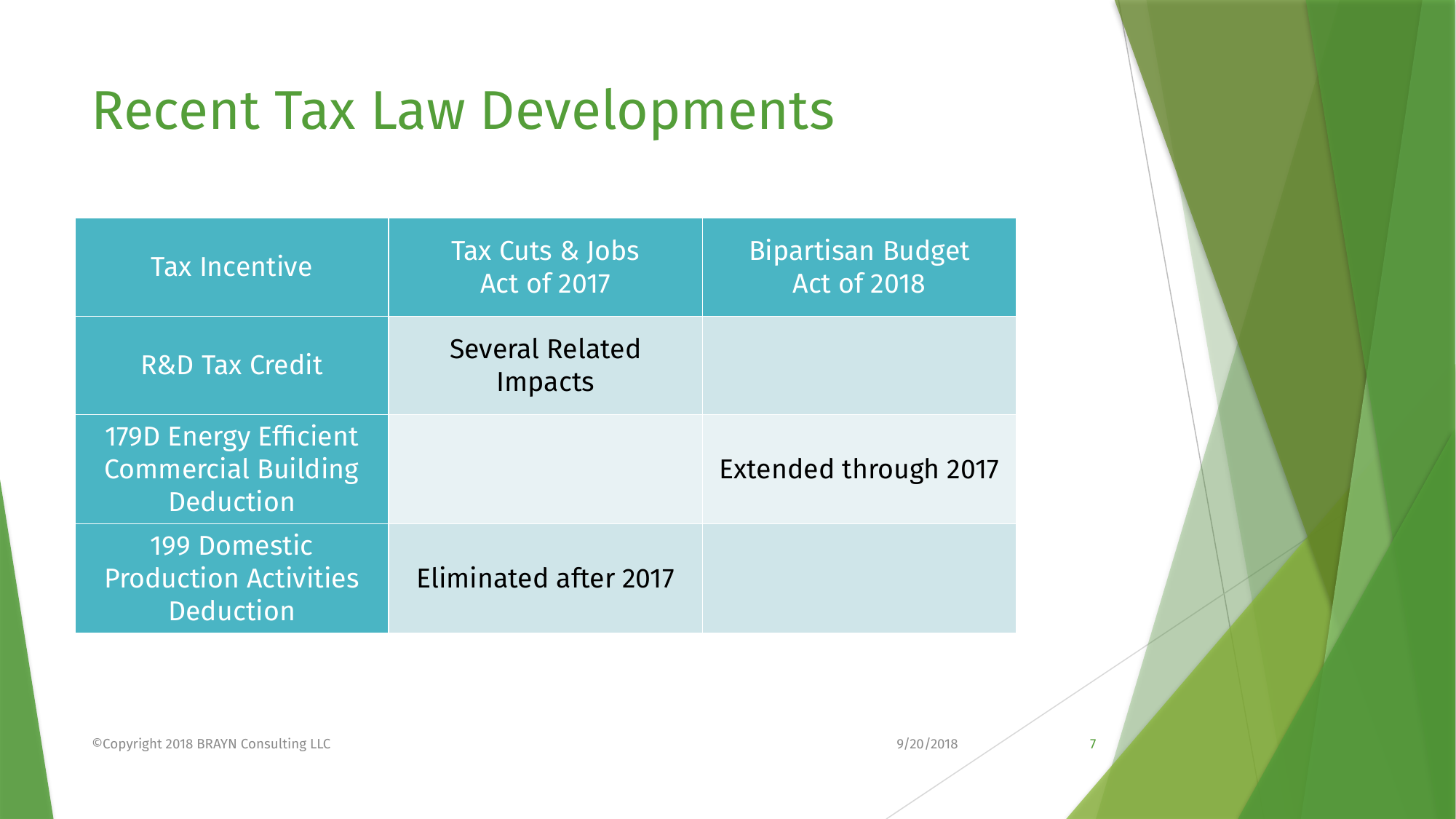

Recent Tax Law Developments
| Tax Incentive | Tax Cuts & Jobs Act of 2017 | Bipartisan Budget Act of 2018 |
| --- | --- | --- |
| R&D Tax Credit | Several Related Impacts |  |
| 179D Energy Efficient Commercial Building Deduction |  | Extended through 2017 |
| 199 Domestic Production Activities Deduction | Eliminated after 2017 |  |
©Copyright 2018 BRAYN Consulting LLC
9/20/2018
7